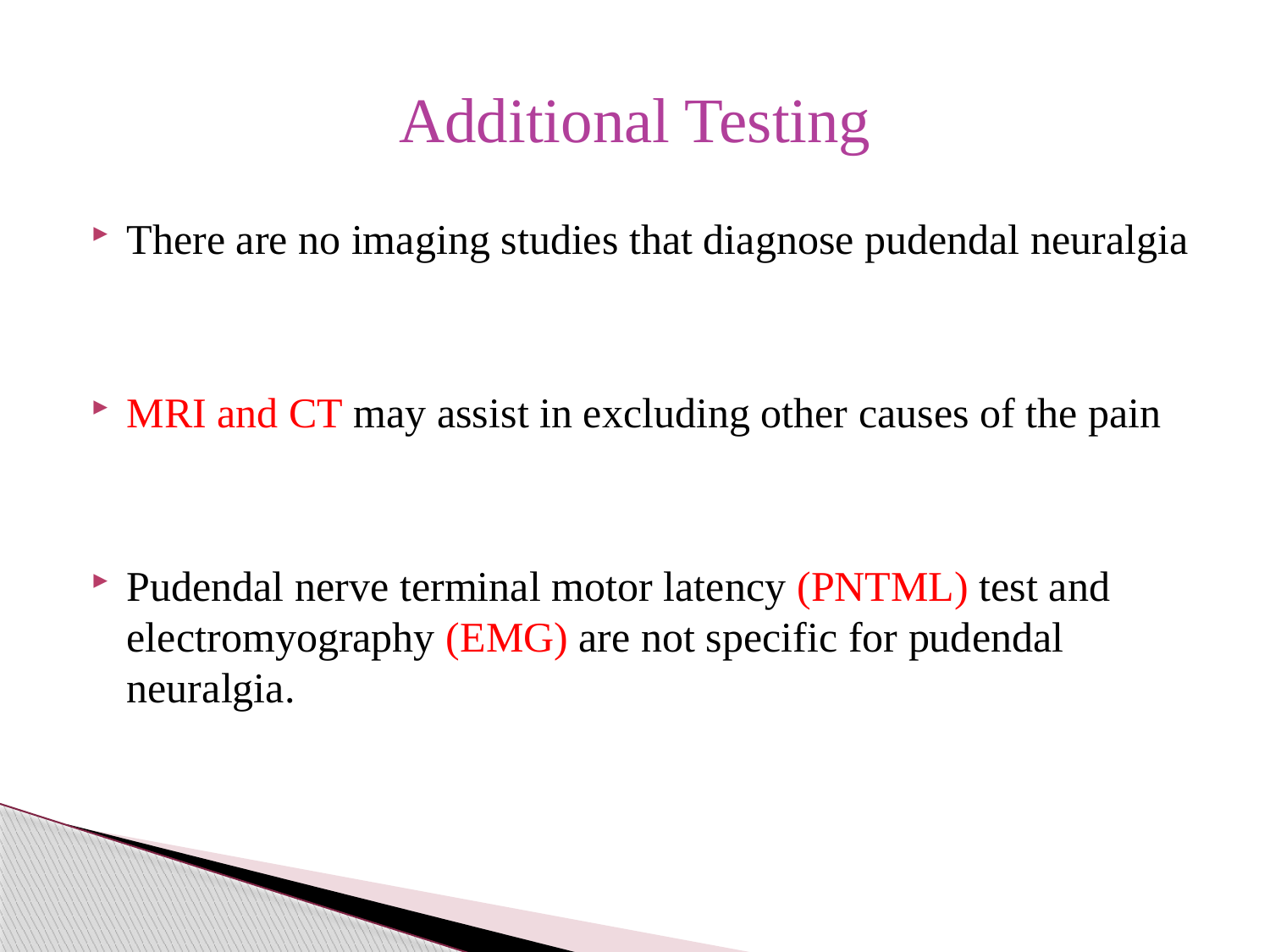

# Additional Testing
There are no imaging studies that diagnose pudendal neuralgia

MRI and CT may assist in excluding other causes of the pain

Pudendal nerve terminal motor latency (PNTML) test and electromyography (EMG) are not specific for pudendal neuralgia.